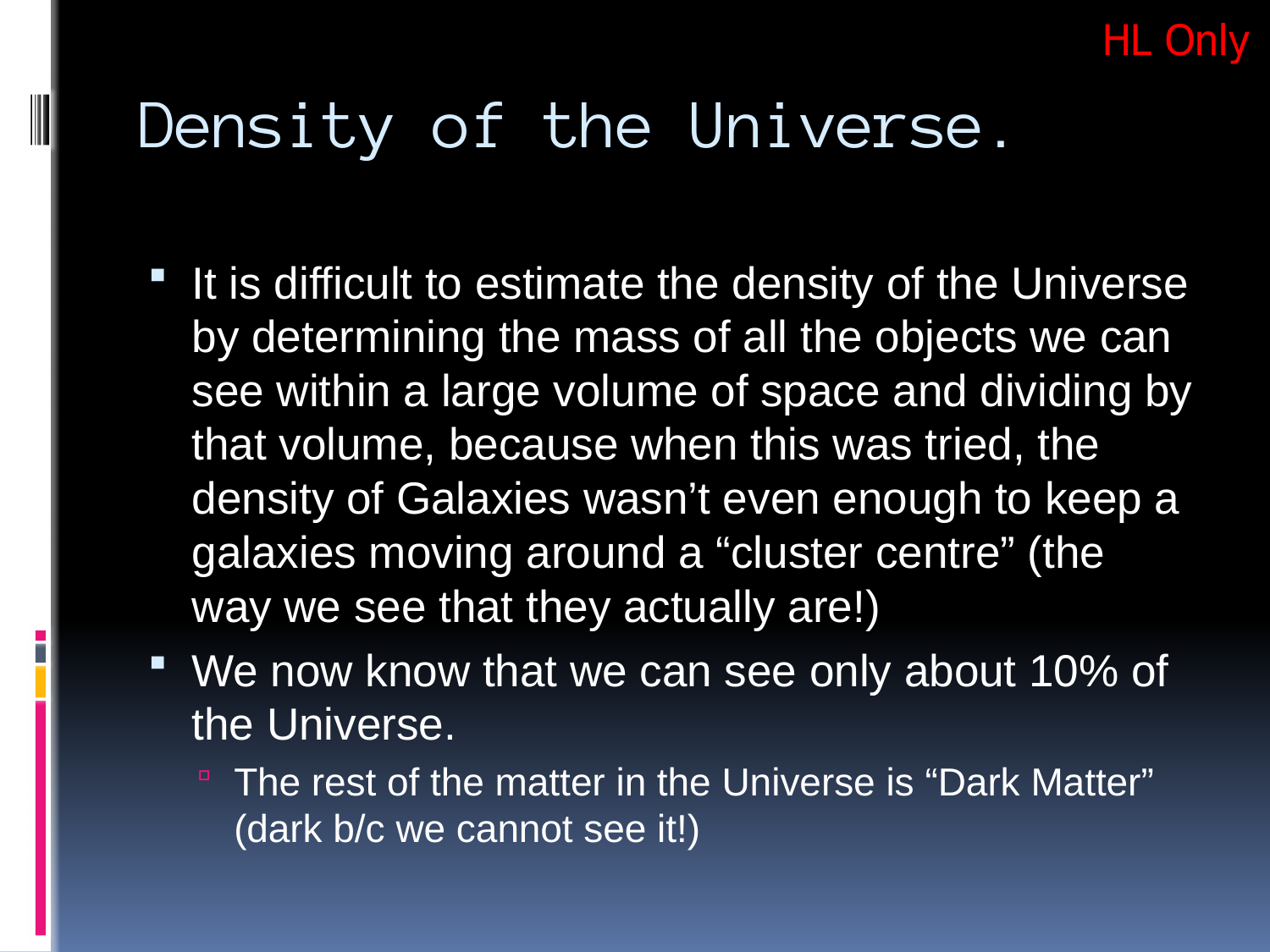

HL Only
# Density of the Universe.
It is difficult to estimate the density of the Universe by determining the mass of all the objects we can see within a large volume of space and dividing by that volume, because when this was tried, the density of Galaxies wasn’t even enough to keep a galaxies moving around a “cluster centre” (the way we see that they actually are!)
We now know that we can see only about 10% of the Universe.
The rest of the matter in the Universe is “Dark Matter” (dark b/c we cannot see it!)